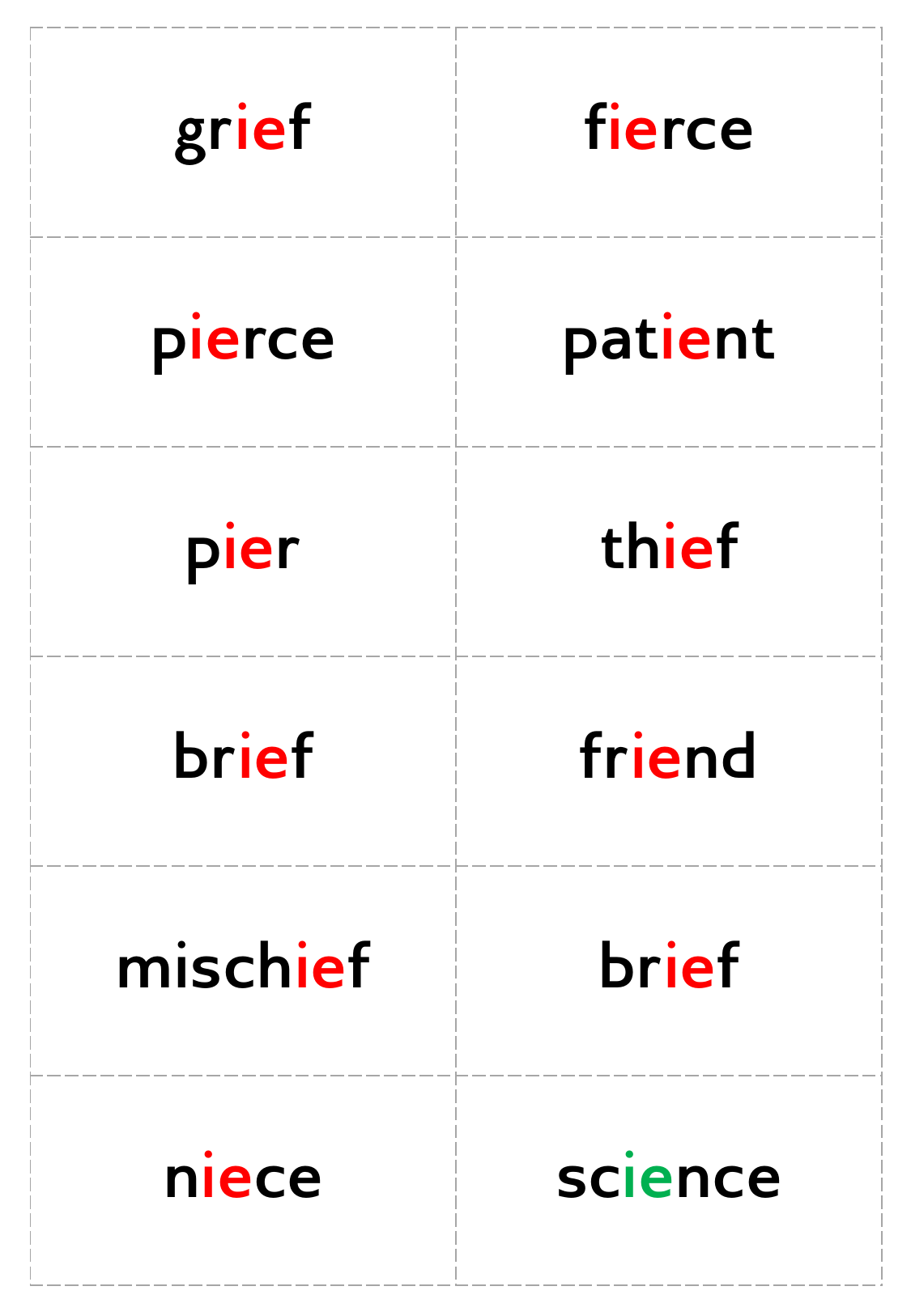

| grief | fierce |
| --- | --- |
| pierce | patient |
| pier | thief |
| brief | friend |
| mischief | brief |
| niece | science |